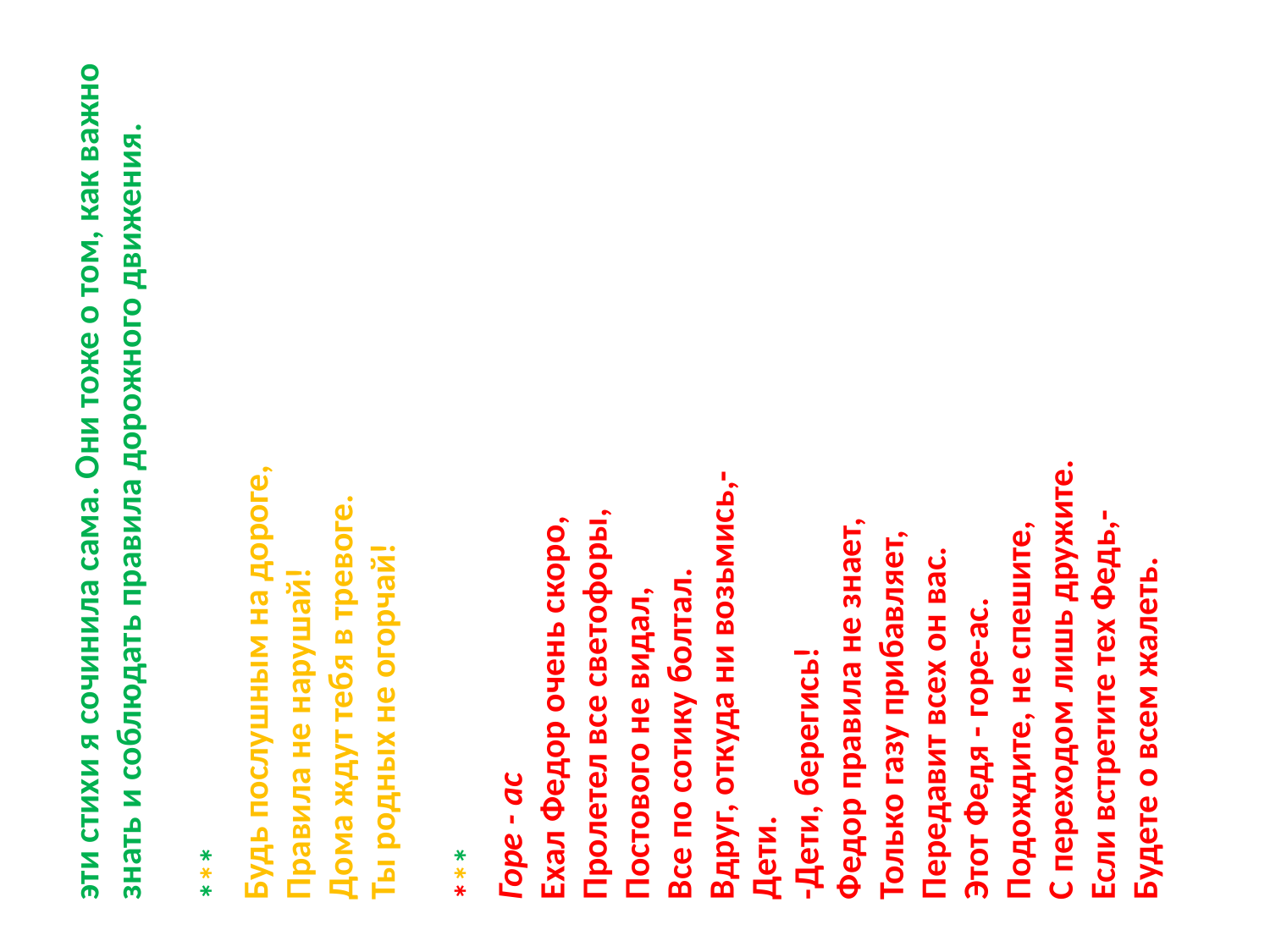

эти стихи я сочинила сама. Они тоже о том, как важно знать и соблюдать правила дорожного движения.

***
Будь послушным на дороге,
Правила не нарушай!
Дома ждут тебя в тревоге.
Ты родных не огорчай!

***
Горе - ас
Ехал Федор очень скоро,
Пролетел все светофоры,
Постового не видал,
Все по сотику болтал.
Вдруг, откуда ни возьмись,-
Дети.
-Дети, берегись!
Федор правила не знает,
Только газу прибавляет,
Передавит всех он вас.
Этот Федя - горе-ас.
Подождите, не спешите,
С переходом лишь дружите.
Если встретите тех Федь,-
Будете о всем жалеть.